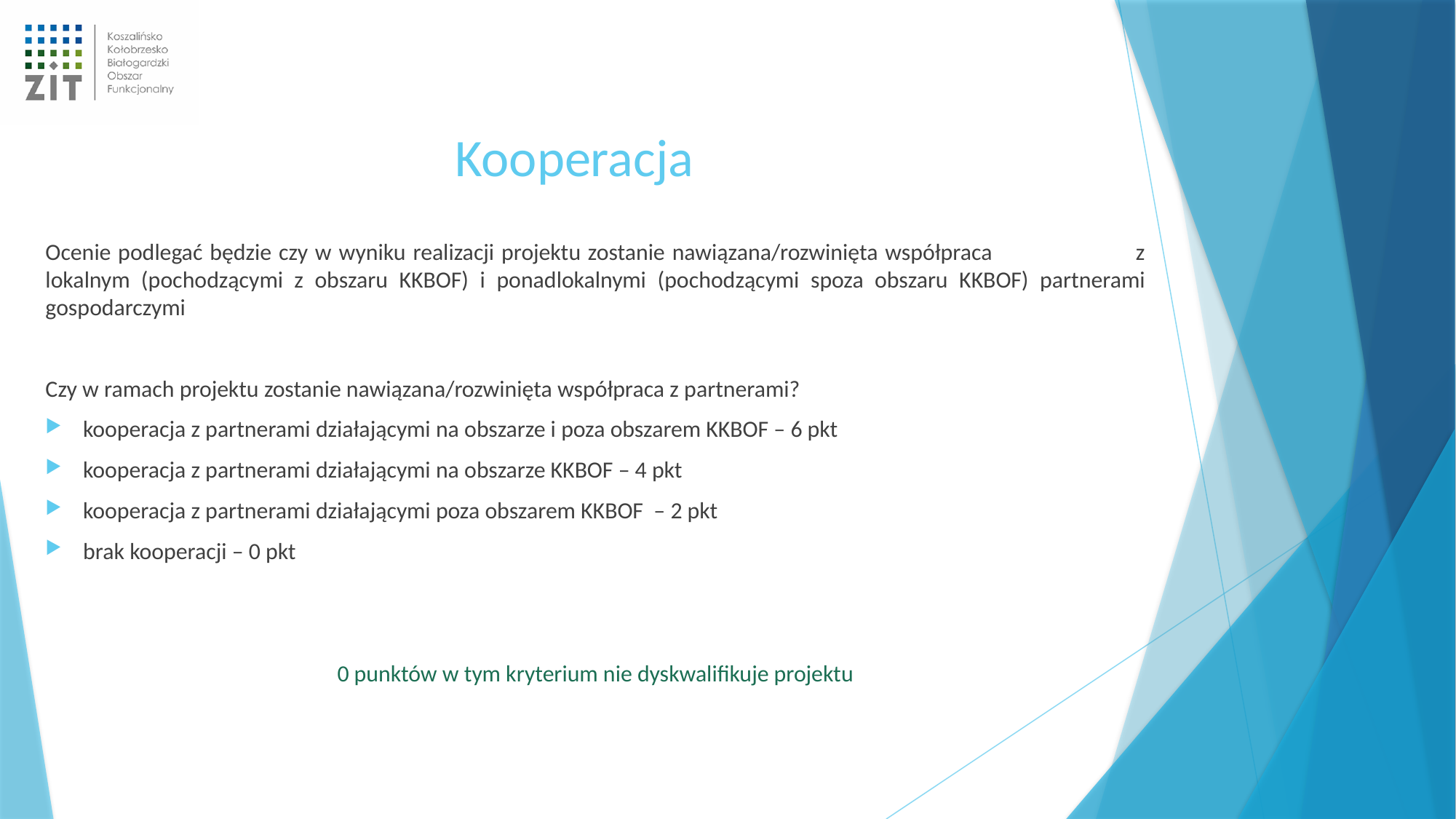

# Kooperacja
Ocenie podlegać będzie czy w wyniku realizacji projektu zostanie nawiązana/rozwinięta współpraca                    z lokalnym (pochodzącymi z obszaru KKBOF) i ponadlokalnymi (pochodzącymi spoza obszaru KKBOF) partnerami gospodarczymi

Czy w ramach projektu zostanie nawiązana/rozwinięta współpraca z partnerami?
kooperacja z partnerami działającymi na obszarze i poza obszarem KKBOF – 6 pkt
kooperacja z partnerami działającymi na obszarze KKBOF – 4 pkt
kooperacja z partnerami działającymi poza obszarem KKBOF  – 2 pkt
brak kooperacji – 0 pkt

0 punktów w tym kryterium nie dyskwalifikuje projektu